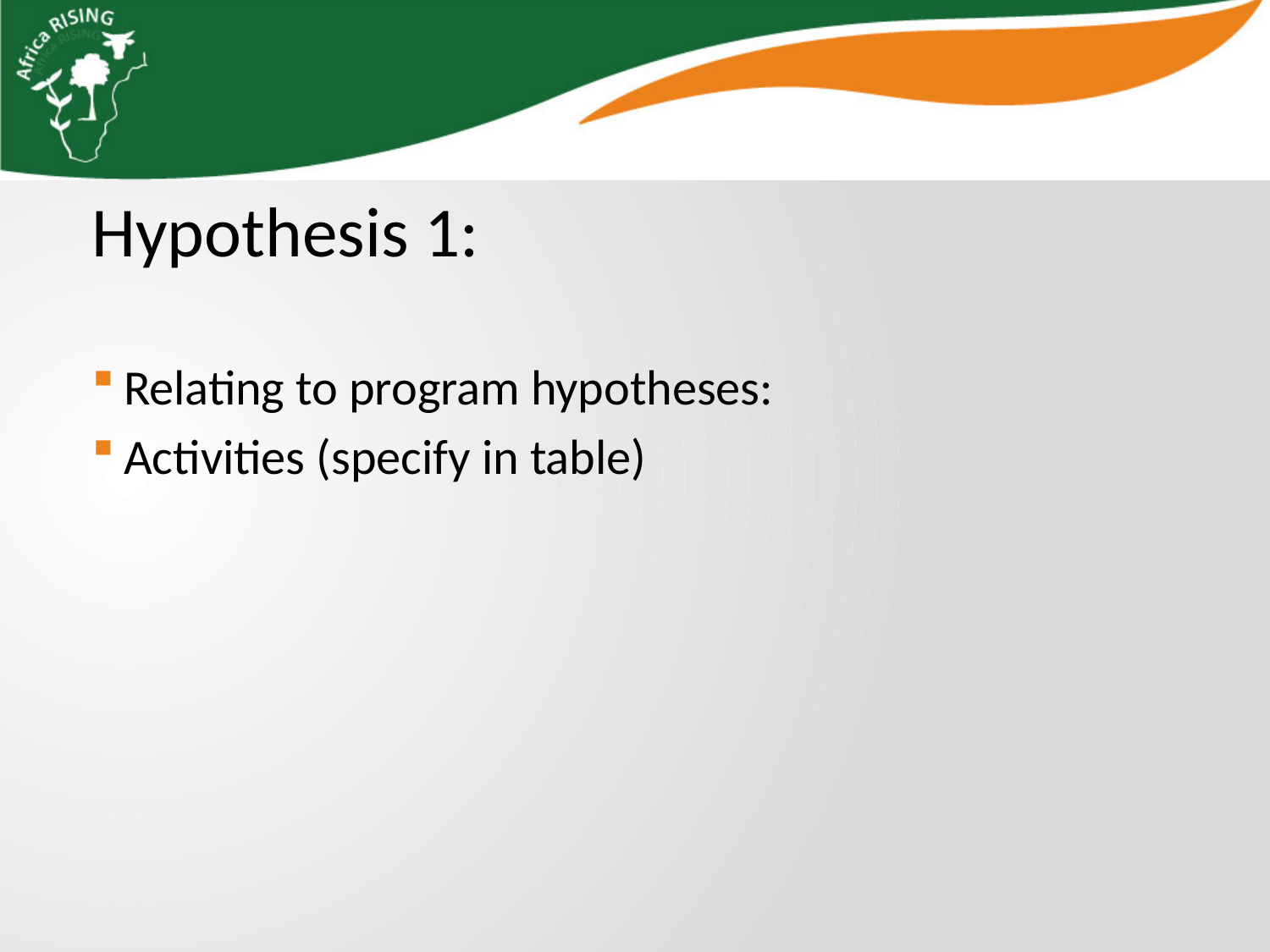

Hypothesis 1:
Relating to program hypotheses:
Activities (specify in table)